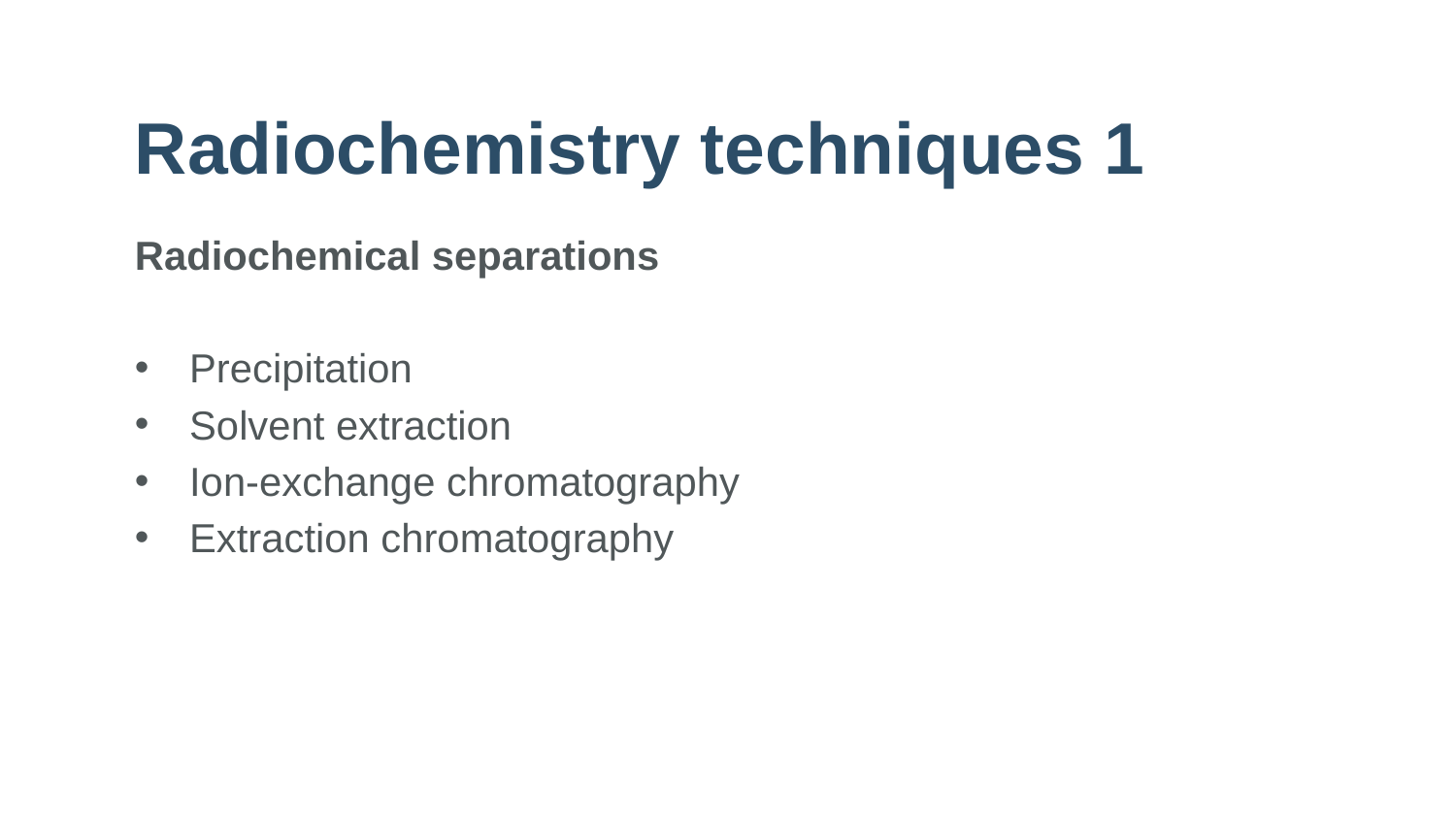

# Radiochemistry techniques 1
Radiochemical separations

Precipitation
Solvent extraction
Ion-exchange chromatography
Extraction chromatography